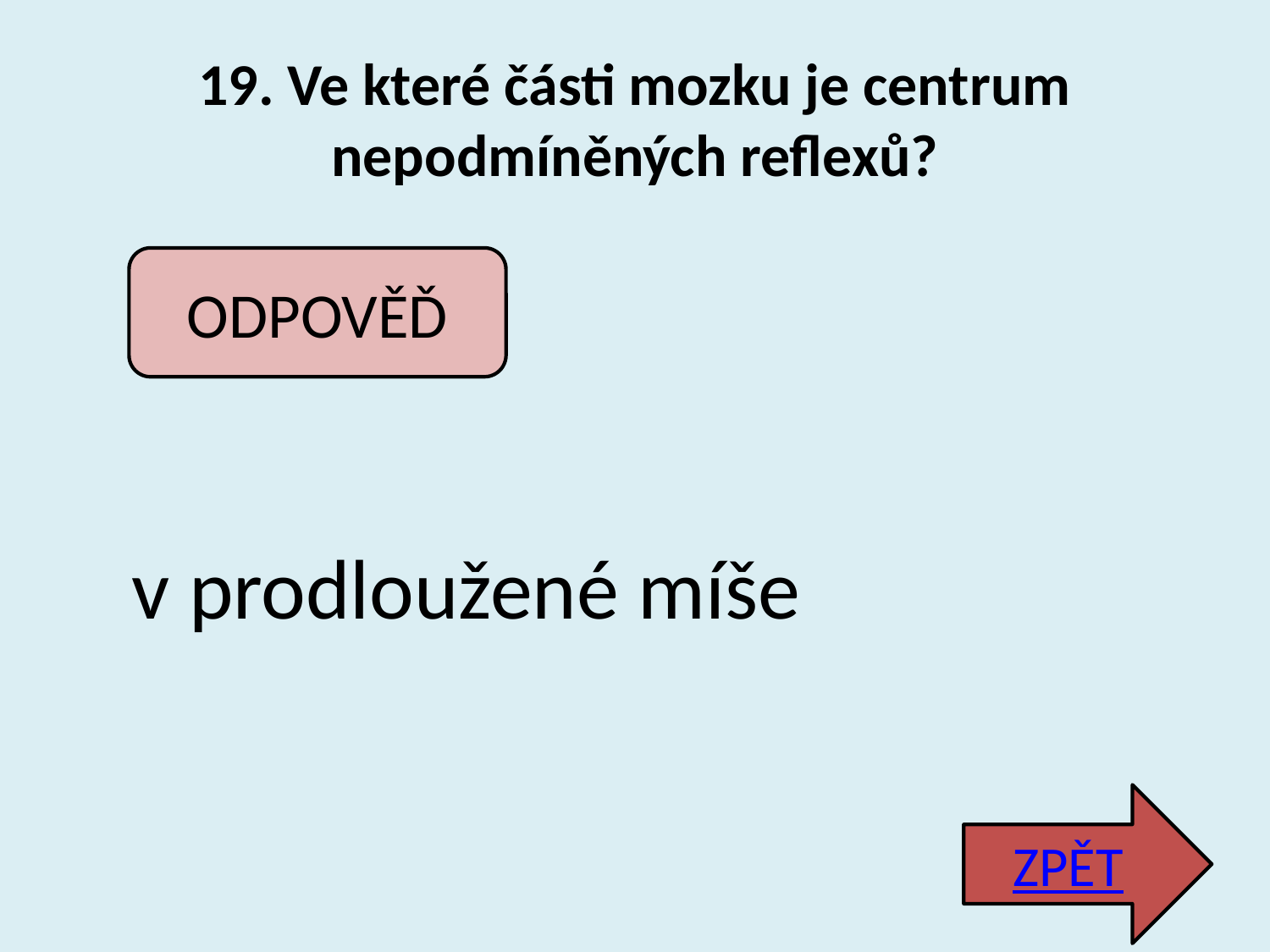

# 19. Ve které části mozku je centrum nepodmíněných reflexů?

ODPOVĚĎ

v prodloužené míše
ZPĚT